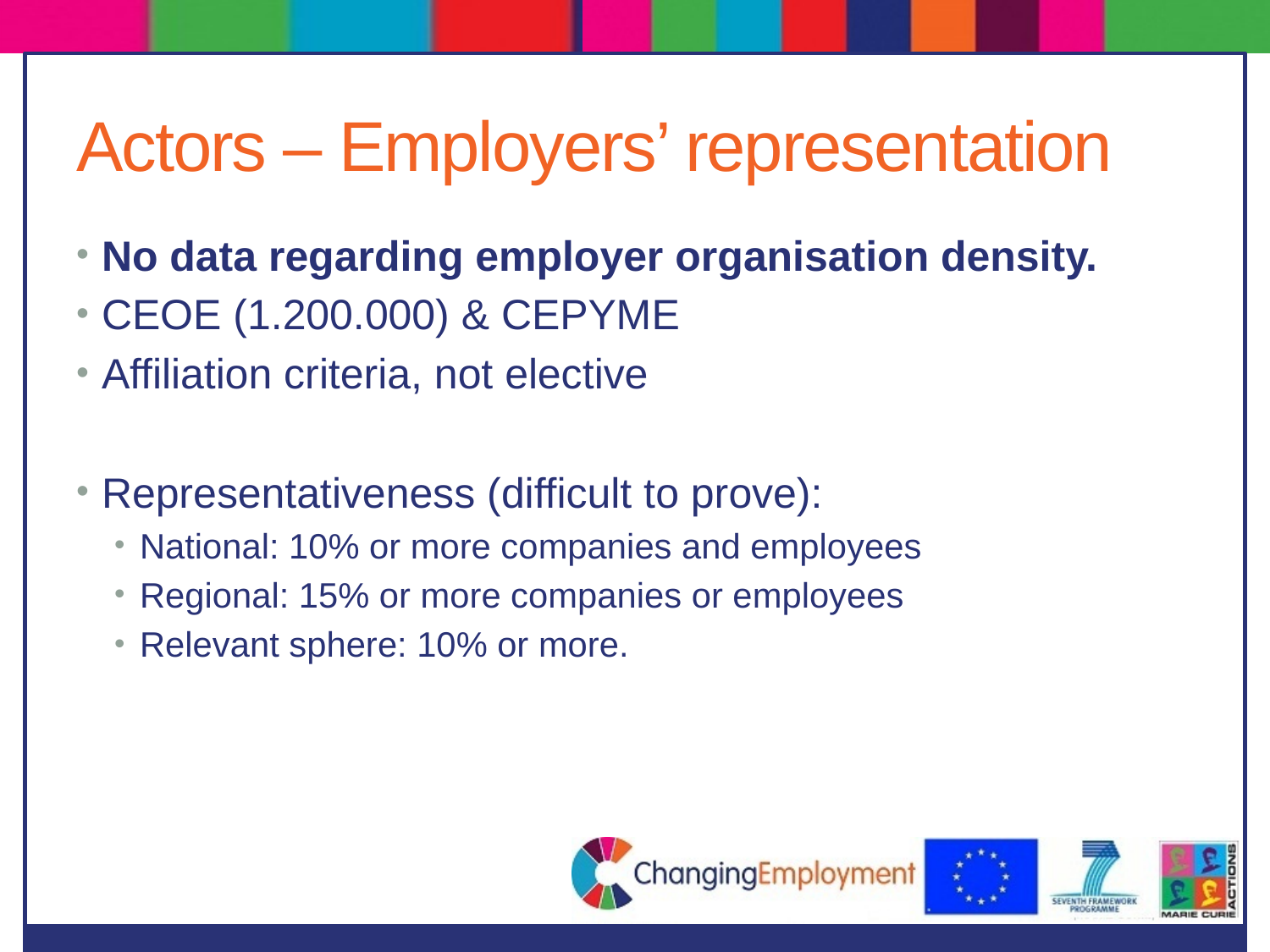

# Actors – Employers’ representation
No data regarding employer organisation density.
CEOE (1.200.000) & CEPYME
Affiliation criteria, not elective

Representativeness (difficult to prove):
National: 10% or more companies and employees
Regional: 15% or more companies or employees
Relevant sphere: 10% or more.